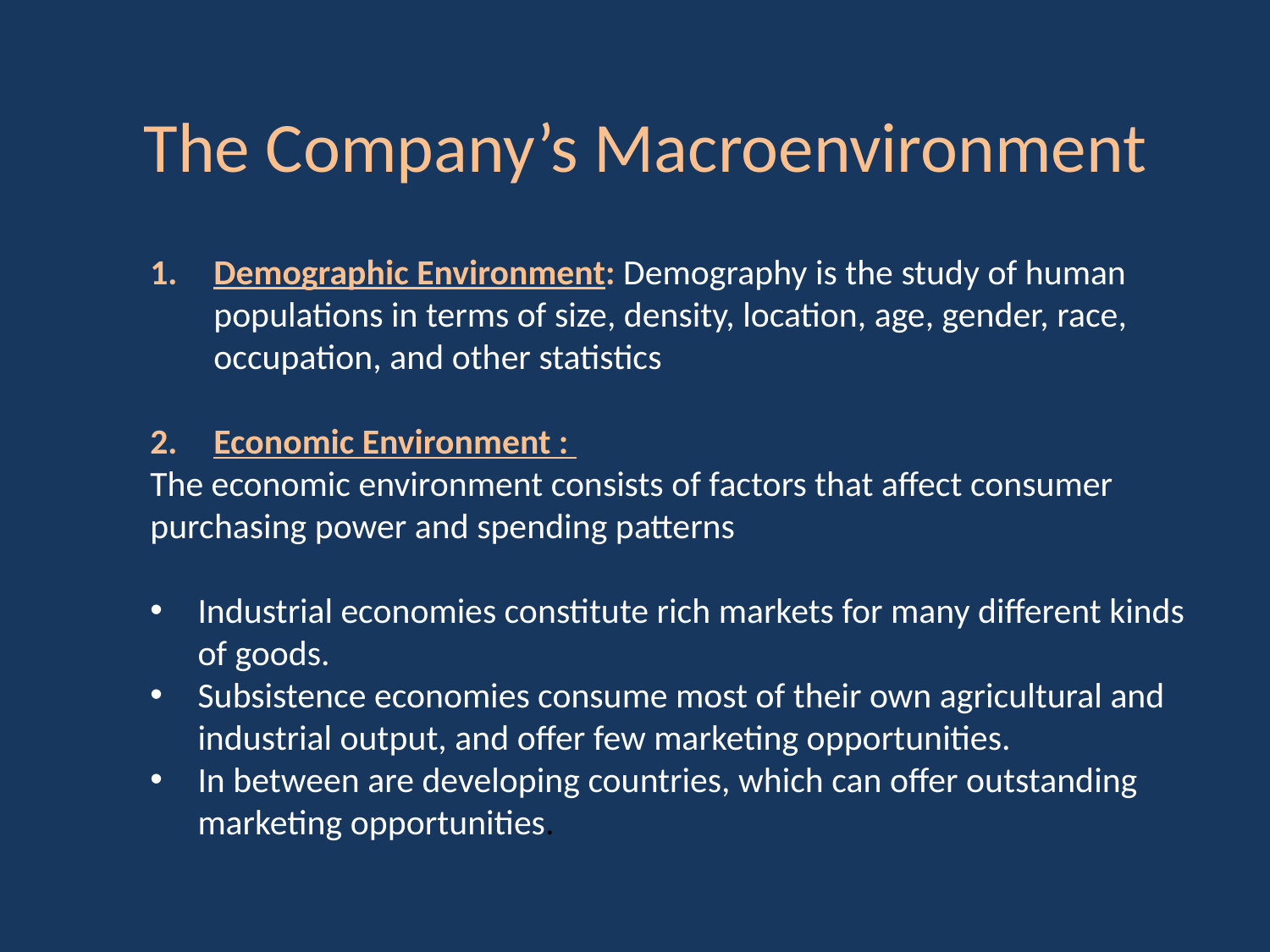

The Company’s Macroenvironment
Demographic Environment: Demography is the study of human populations in terms of size, density, location, age, gender, race, occupation, and other statistics

Economic Environment :
The economic environment consists of factors that affect consumer purchasing power and spending patterns

Industrial economies constitute rich markets for many different kinds of goods.
Subsistence economies consume most of their own agricultural and industrial output, and offer few marketing opportunities.
In between are developing countries, which can offer outstanding marketing opportunities.